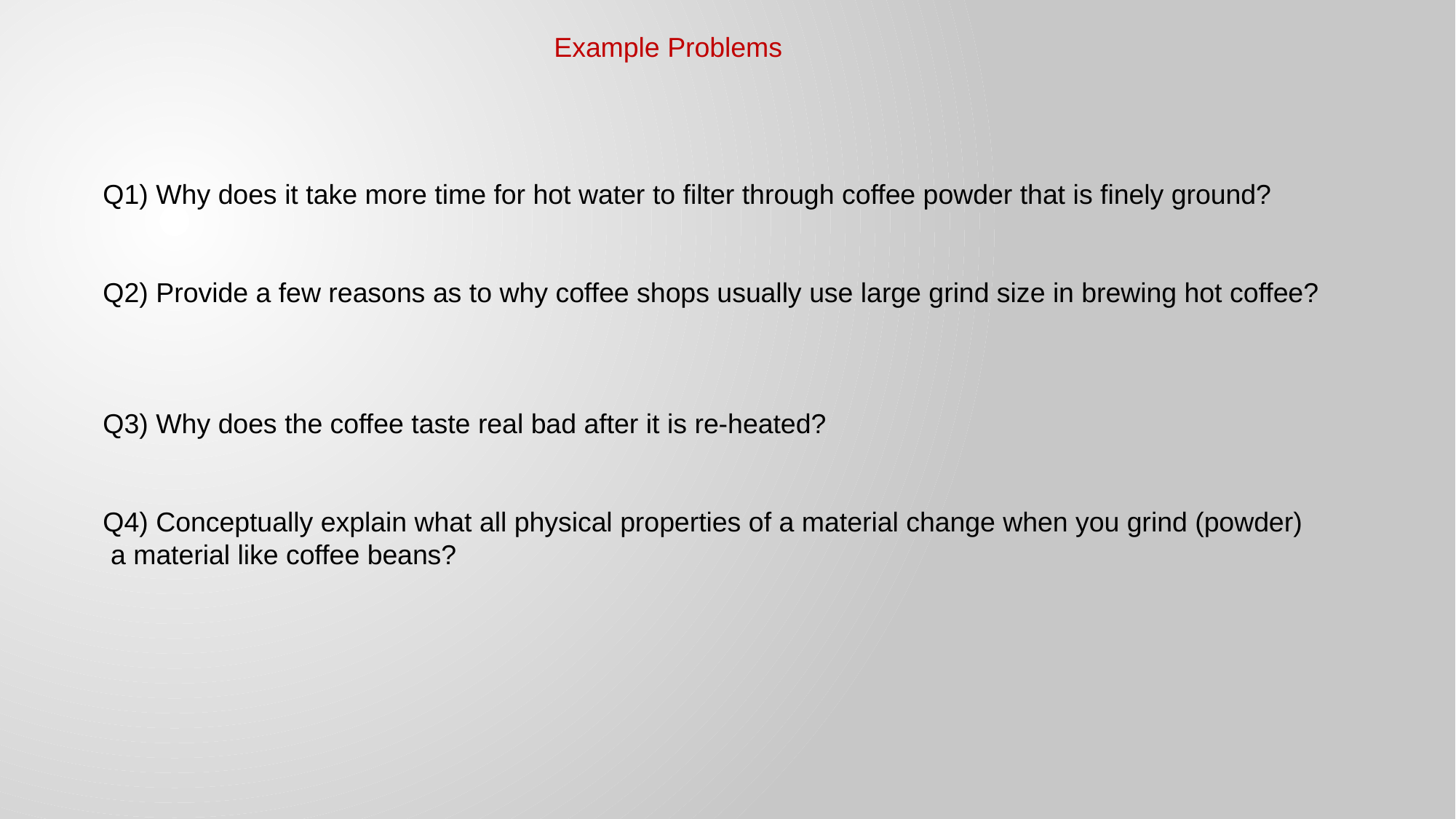

Example Problems
Q1) Why does it take more time for hot water to filter through coffee powder that is finely ground?

Q2) Provide a few reasons as to why coffee shops usually use large grind size in brewing hot coffee?

Q3) Why does the coffee taste real bad after it is re-heated?

Q4) Conceptually explain what all physical properties of a material change when you grind (powder)
 a material like coffee beans?